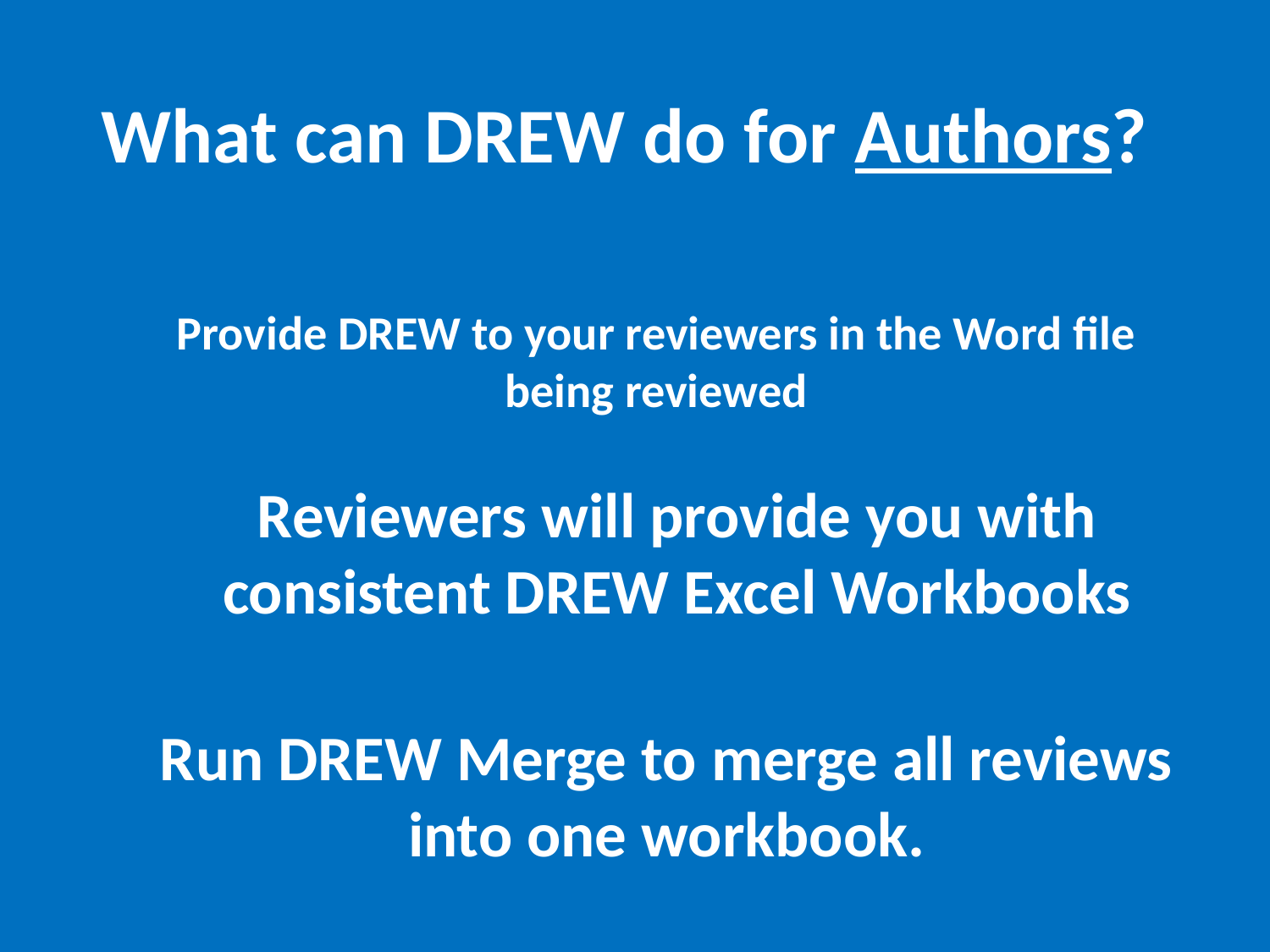

# What can DREW do for Authors?
Provide DREW to your reviewers in the Word file being reviewed
Reviewers will provide you with consistent DREW Excel Workbooks
Run DREW Merge to merge all reviews into one workbook.